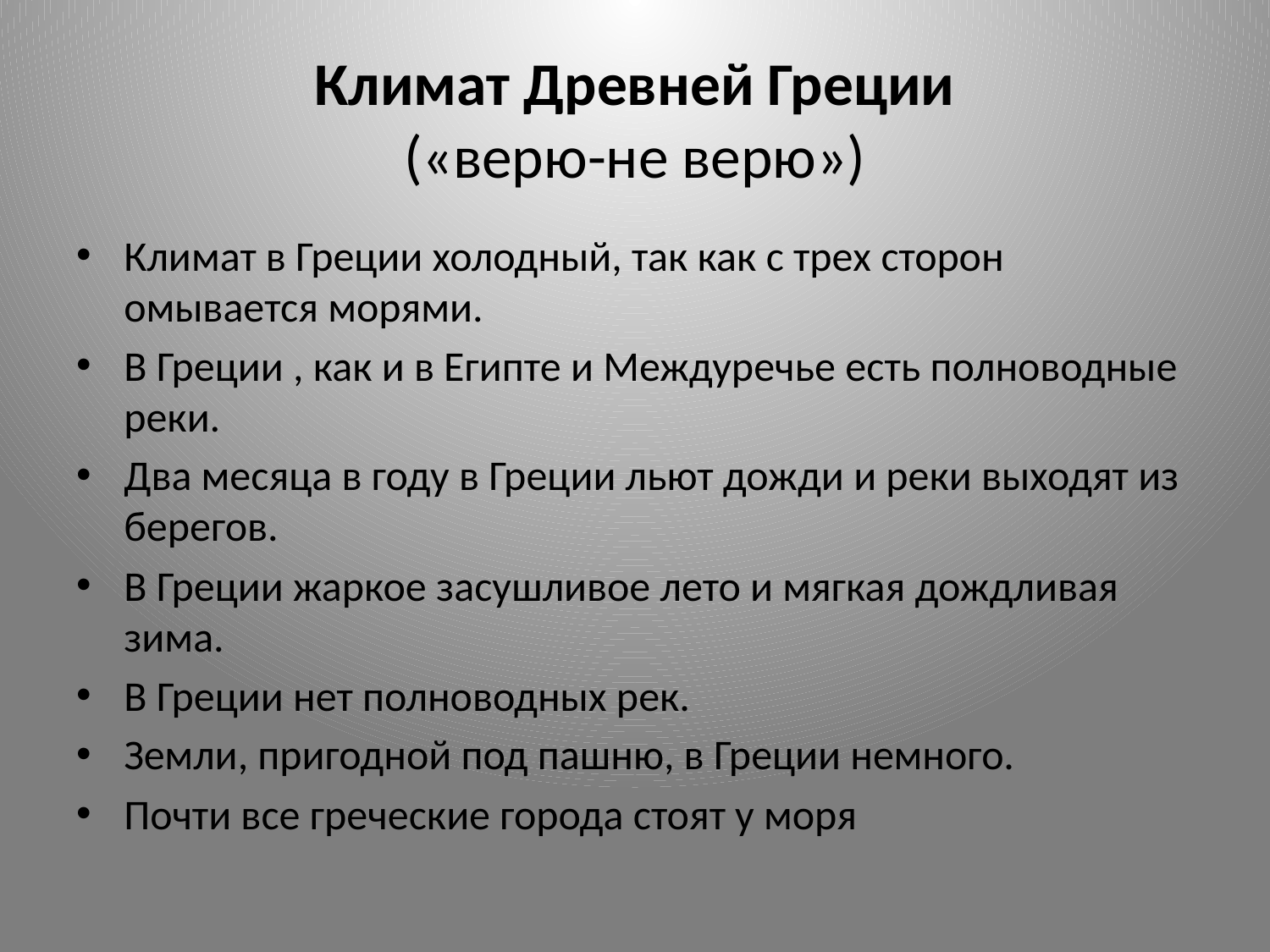

# Климат Древней Греции («верю-не верю»)
Климат в Греции холодный, так как с трех сторон омывается морями.
В Греции , как и в Египте и Междуречье есть полноводные реки.
Два месяца в году в Греции льют дожди и реки выходят из берегов.
В Греции жаркое засушливое лето и мягкая дождливая зима.
В Греции нет полноводных рек.
Земли, пригодной под пашню, в Греции немного.
Почти все греческие города стоят у моря